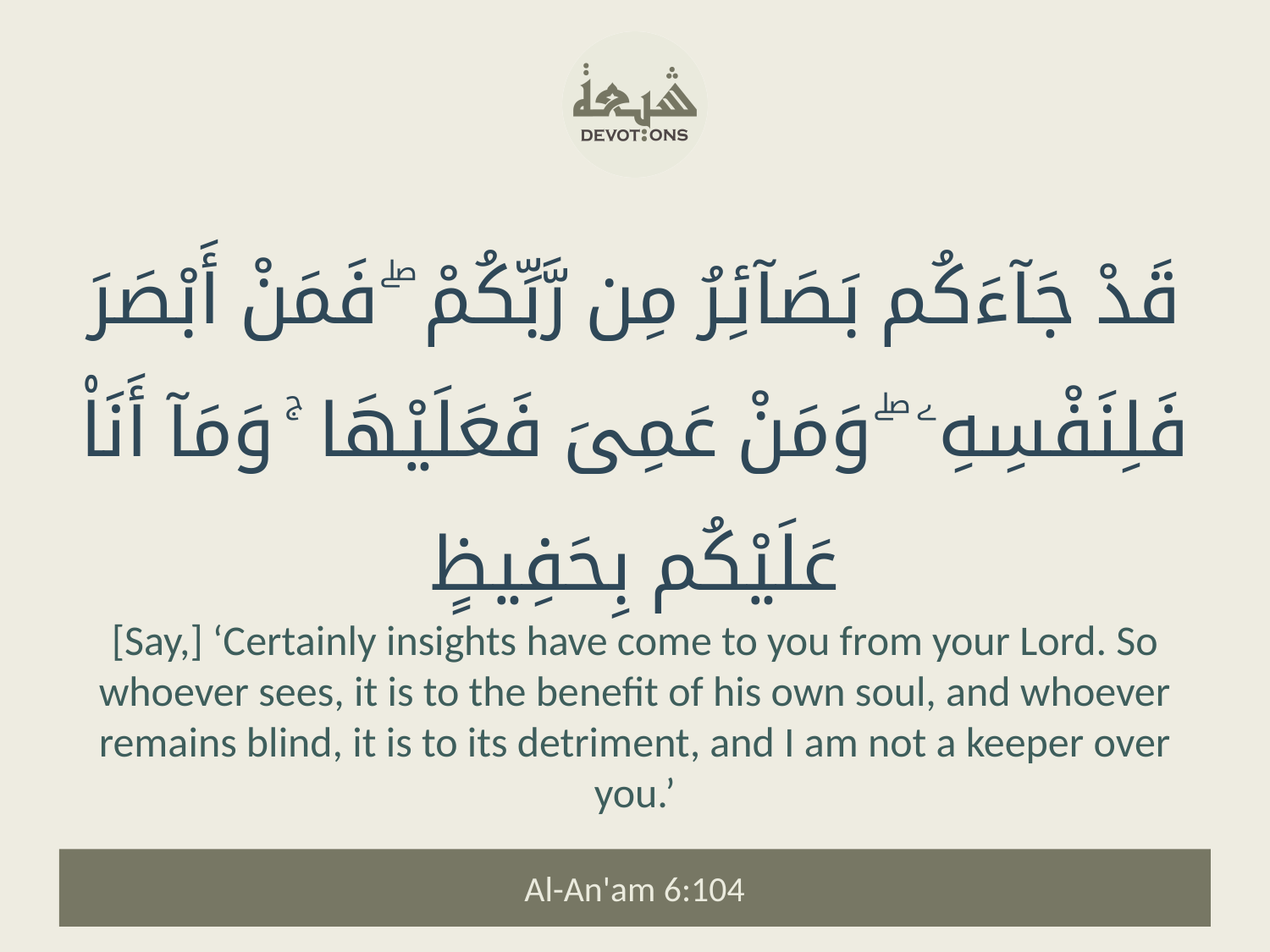

قَدْ جَآءَكُم بَصَآئِرُ مِن رَّبِّكُمْ ۖ فَمَنْ أَبْصَرَ فَلِنَفْسِهِۦ ۖ وَمَنْ عَمِىَ فَعَلَيْهَا ۚ وَمَآ أَنَا۠ عَلَيْكُم بِحَفِيظٍ
[Say,] ‘Certainly insights have come to you from your Lord. So whoever sees, it is to the benefit of his own soul, and whoever remains blind, it is to its detriment, and I am not a keeper over you.’
Al-An'am 6:104